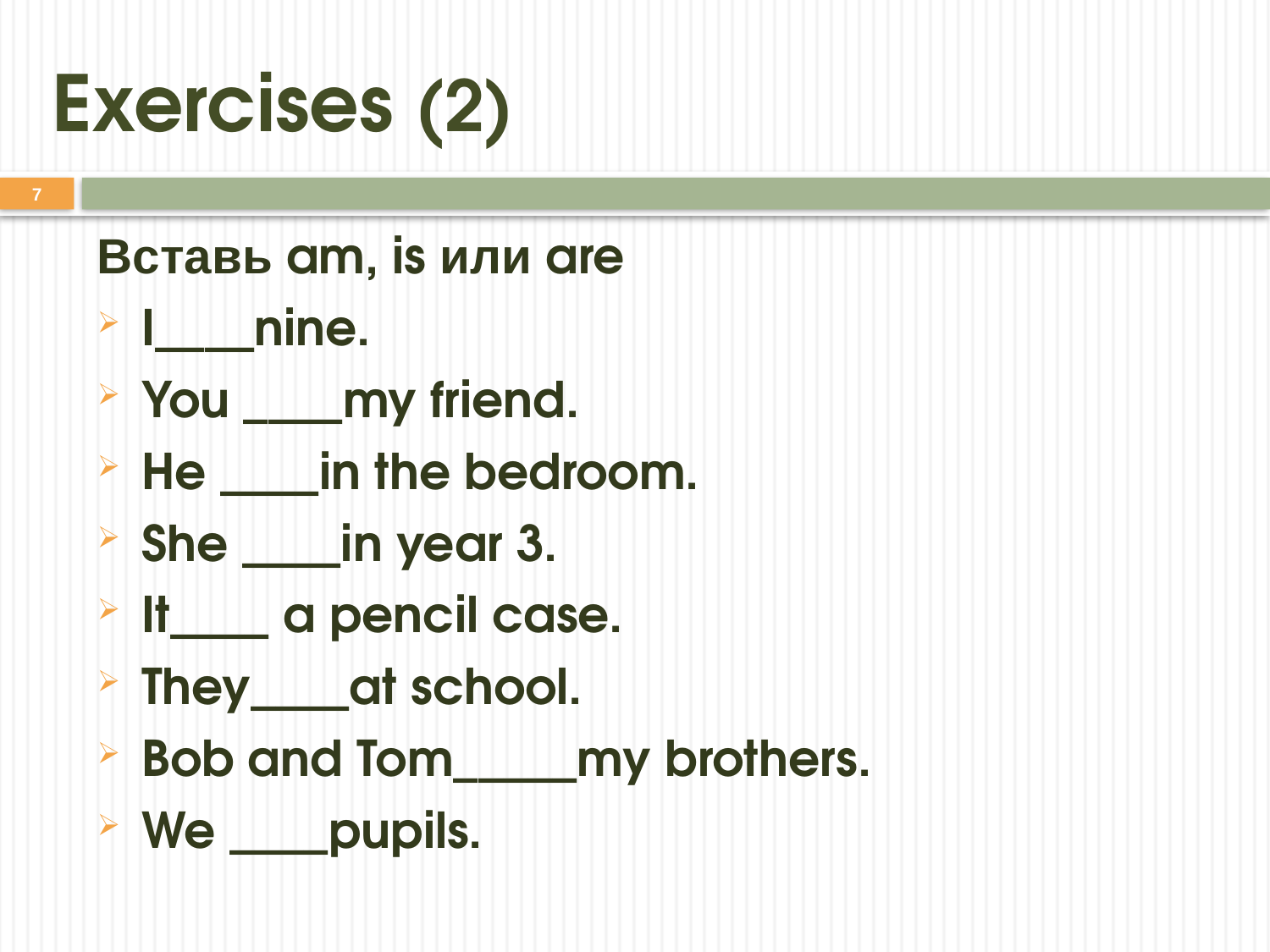

# Exercises (2)
7
Вставь am, is или are
I____nine.
You ____my friend.
He ____in the bedroom.
She ____in year 3.
It____ a pencil case.
They____at school.
Bob and Tom_____my brothers.
We ____pupils.